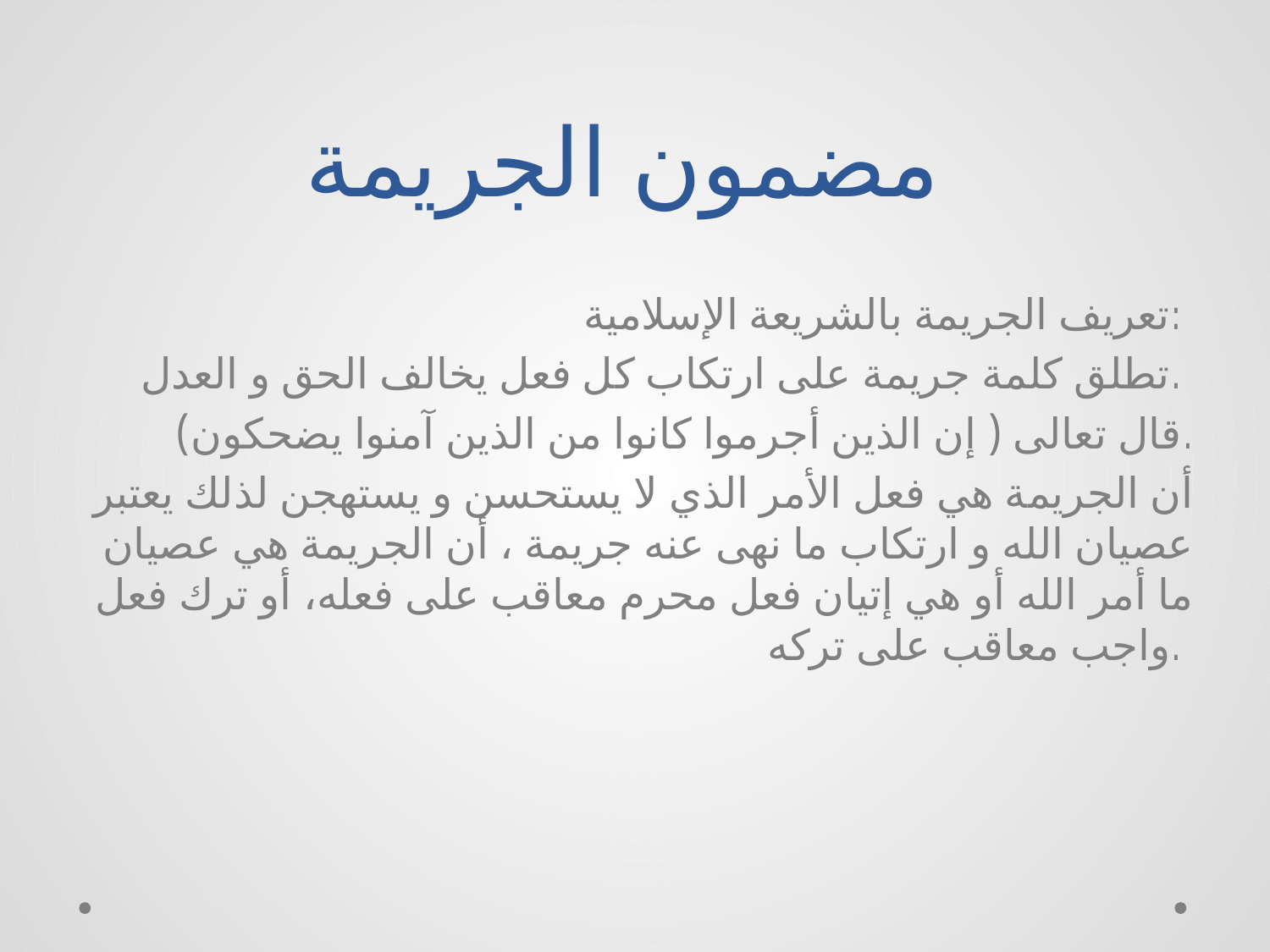

# مضمون الجريمة

تعريف الجريمة بالشريعة الإسلامية:
تطلق كلمة جريمة على ارتكاب كل فعل يخالف الحق و العدل.
قال تعالى ( إن الذين أجرموا كانوا من الذين آمنوا يضحكون).
أن الجريمة هي فعل الأمر الذي لا يستحسن و يستهجن لذلك يعتبر عصيان الله و ارتكاب ما نهى عنه جريمة ، أن الجريمة هي عصيان ما أمر الله أو هي إتيان فعل محرم معاقب على فعله، أو ترك فعل واجب معاقب على تركه.